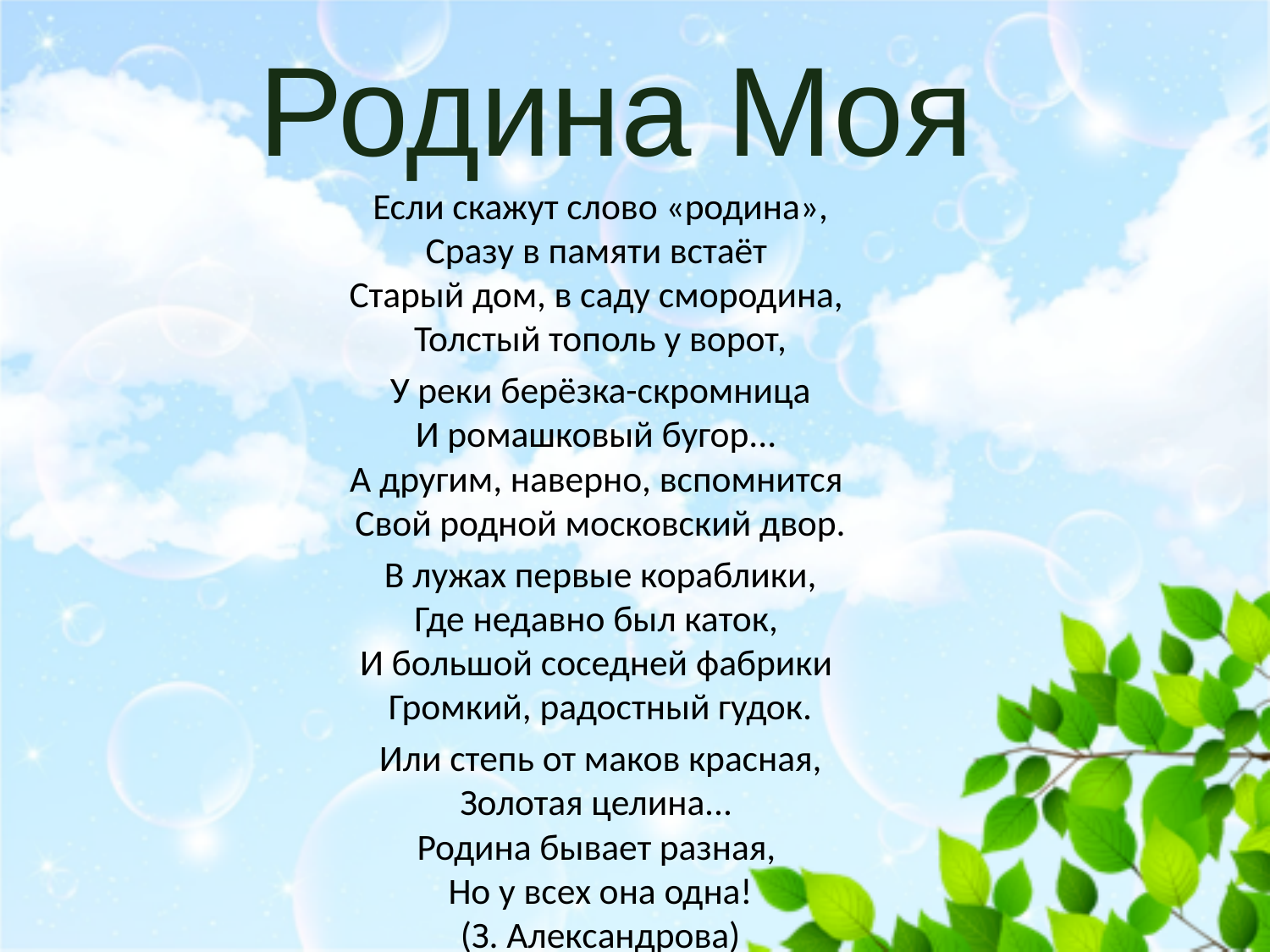

# Родина Моя
      Если скажут слово «родина», 
Сразу в памяти встаёт 
Старый дом, в саду смородина, 
Толстый тополь у ворот,
      У реки берёзка-скромница 
И ромашковый бугор... 
А другим, наверно, вспомнится 
Свой родной московский двор.
      В лужах первые кораблики, 
Где недавно был каток, 
И большой соседней фабрики 
Громкий, радостный гудок.
      Или степь от маков красная, 
Золотая целина... 
Родина бывает разная, 
Но у всех она одна!
(З. Александрова)